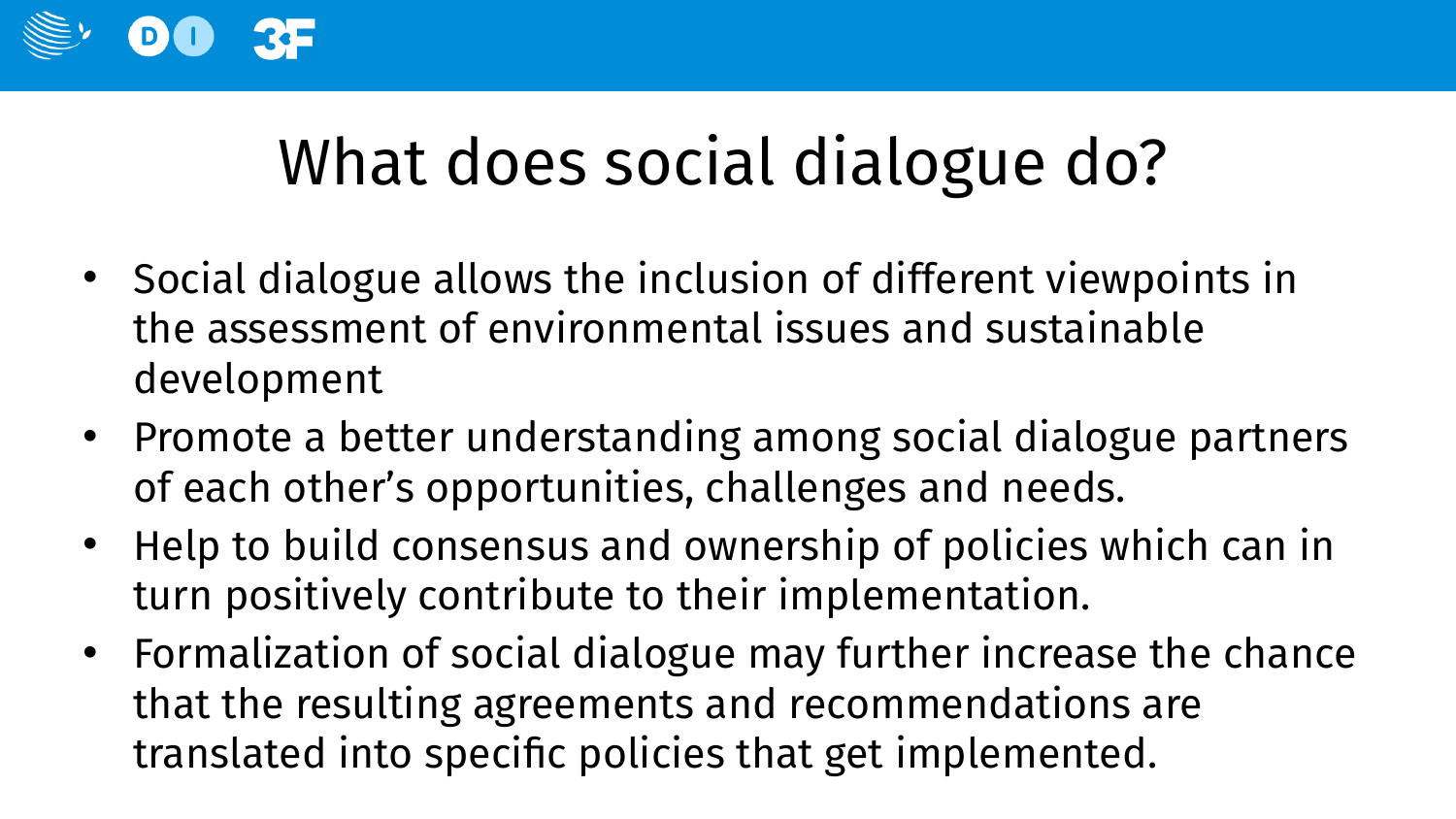

# What does social dialogue do?
Social dialogue allows the inclusion of different viewpoints in the assessment of environmental issues and sustainable development
Promote a better understanding among social dialogue partners of each other’s opportunities, challenges and needs.
Help to build consensus and ownership of policies which can in turn positively contribute to their implementation.
Formalization of social dialogue may further increase the chance that the resulting agreements and recommendations are translated into specific policies that get implemented.